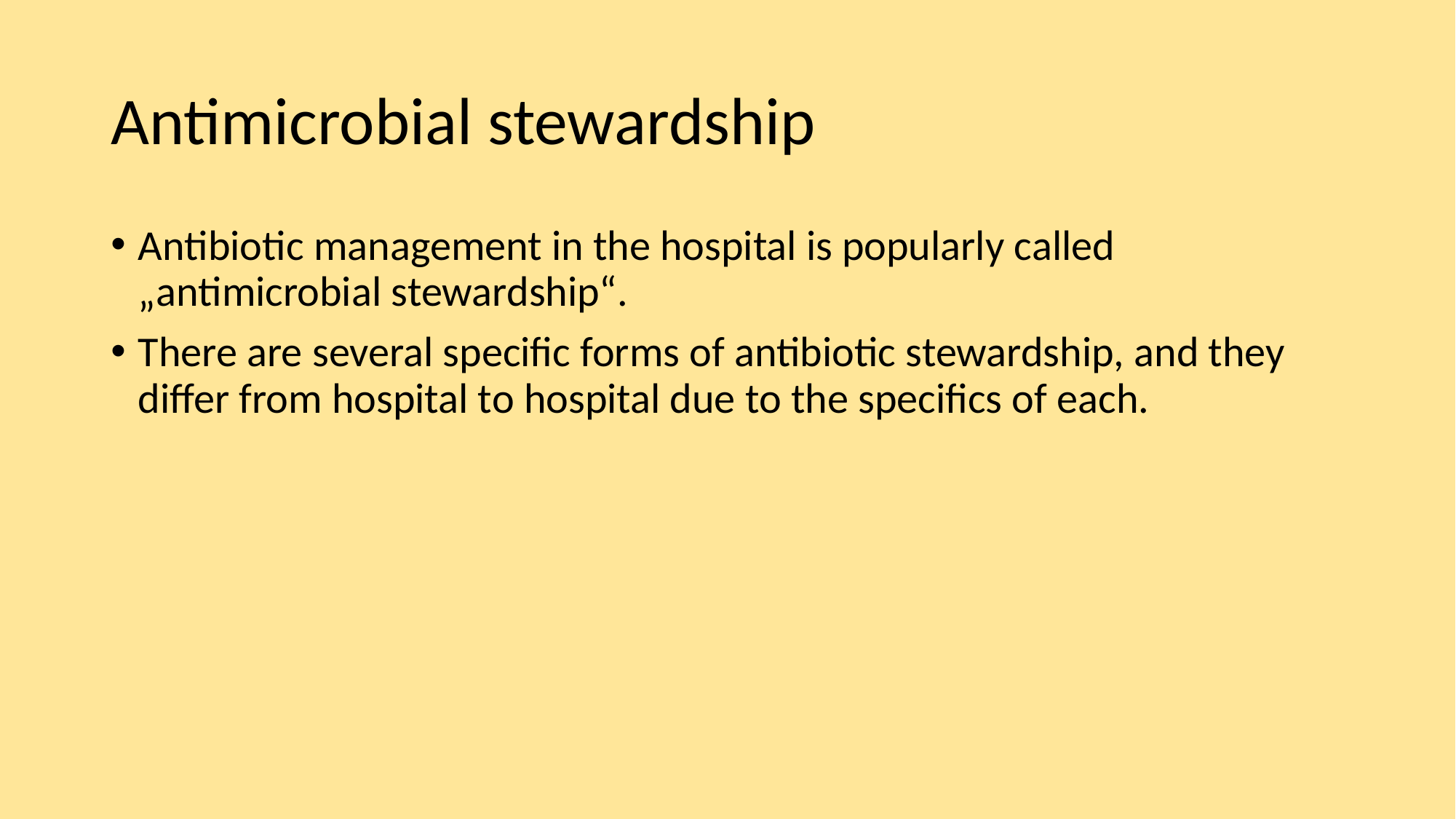

# Antimicrobial stewardship
Antibiotic management in the hospital is popularly called „antimicrobial stewardship“.
There are several specific forms of antibiotic stewardship, and they differ from hospital to hospital due to the specifics of each.